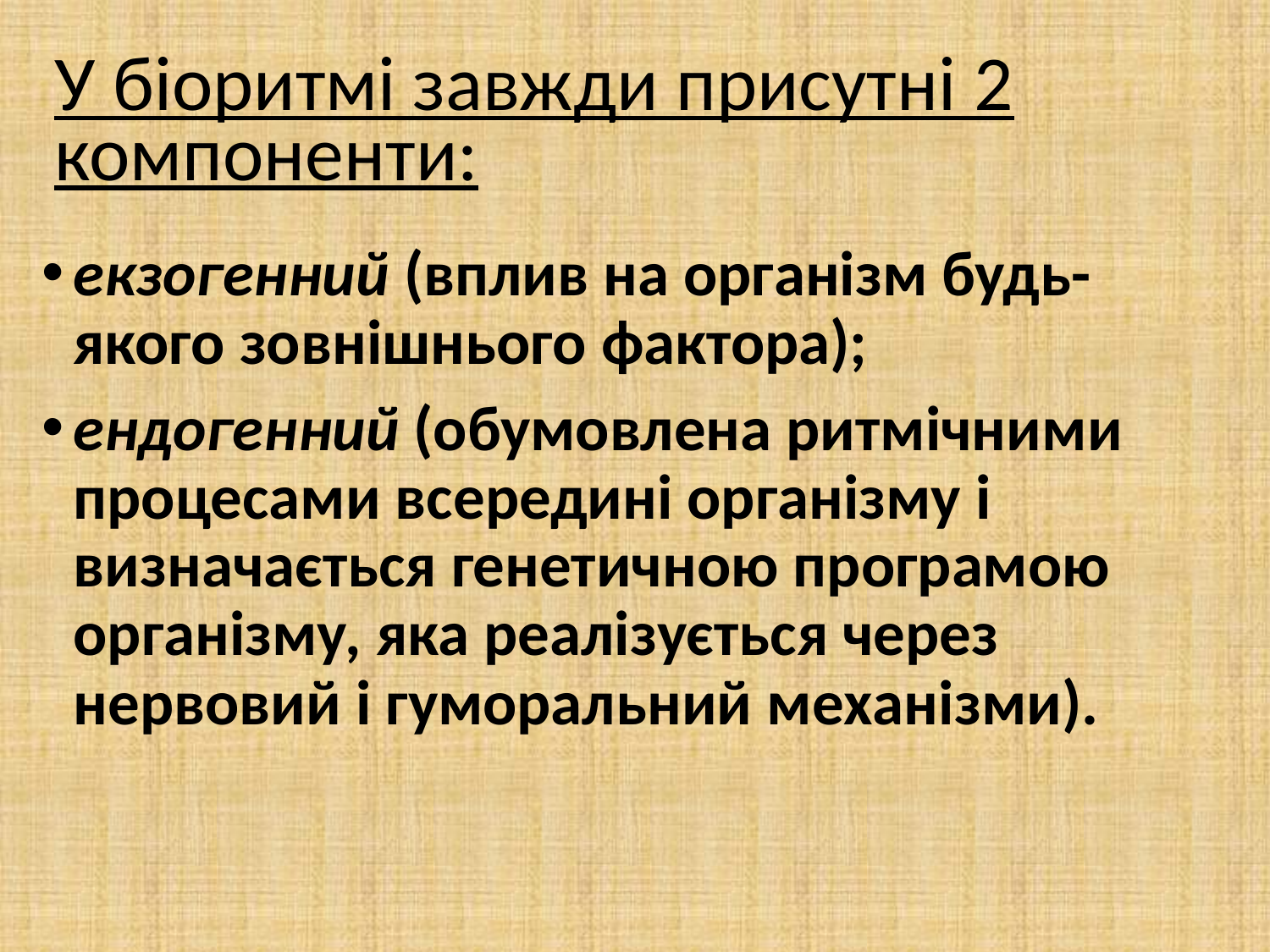

# У біоритмі завжди присутні 2 компоненти:
екзогенний (вплив на організм будь-якого зовнішнього фактора);
ендогенний (обумовлена ритмічними процесами всередині організму і визначається генетичною програмою організму, яка реалізується через нервовий і гуморальний механізми).